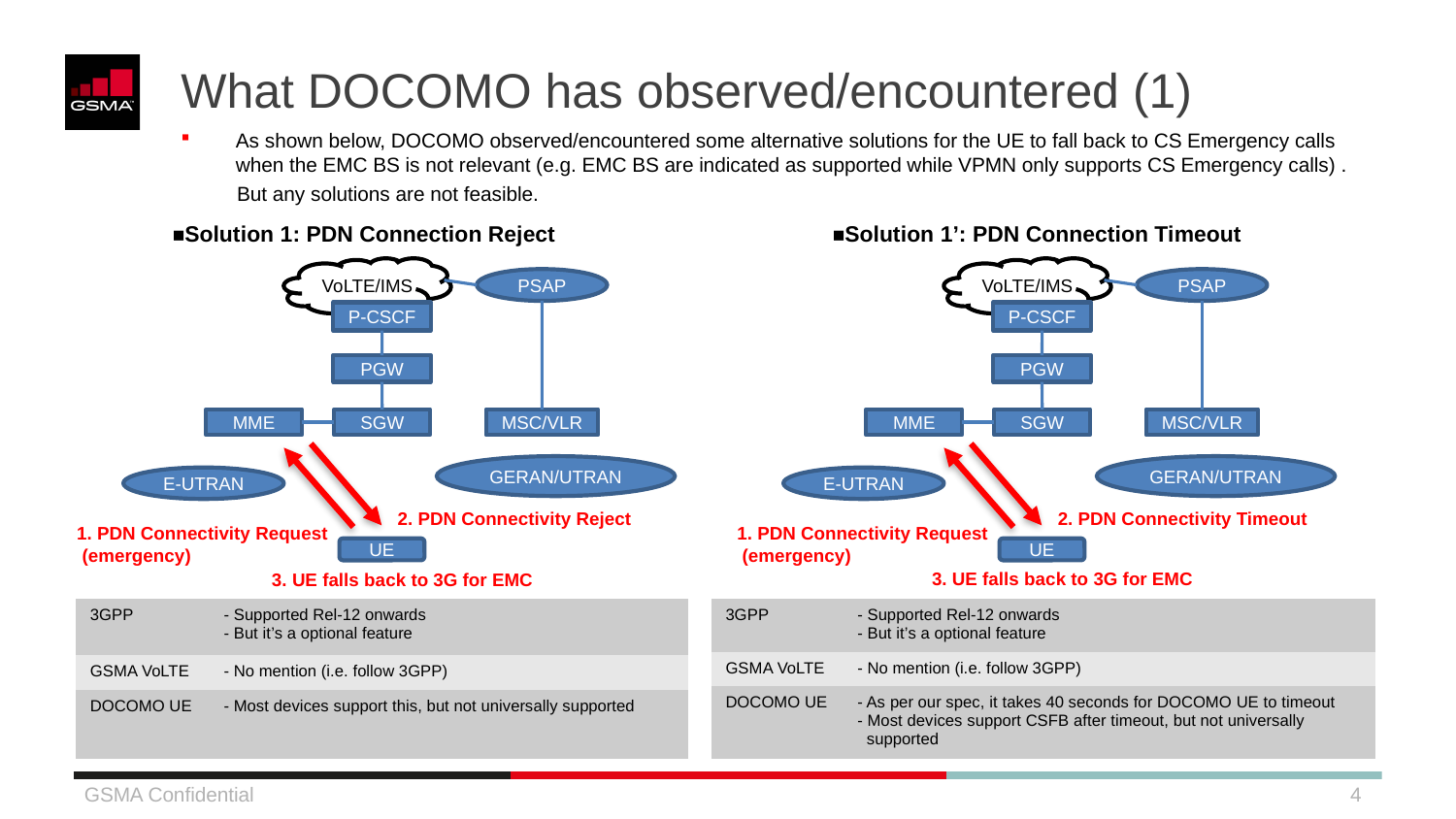

# What DOCOMO has observed/encountered (1)

As shown below, DOCOMO observed/encountered some alternative solutions for the UE to fall back to CS Emergency calls when the EMC BS is not relevant (e.g. EMC BS are indicated as supported while VPMN only supports CS Emergency calls) .
          But any solutions are not feasible.
■Solution 1: PDN Connection Reject
■Solution 1’: PDN Connection Timeout

VoLTE/IMS
VoLTE/IMS
PSAP
PSAP
P-CSCF
P-CSCF
PGW
PGW
MME
SGW
MSC/VLR
MME
SGW
MSC/VLR
GERAN/UTRAN
GERAN/UTRAN
E-UTRAN
E-UTRAN
2. PDN Connectivity Reject
2. PDN Connectivity Timeout
1. PDN Connectivity Request
 (emergency)
1. PDN Connectivity Request
 (emergency)
UE
UE
3. UE falls back to 3G for EMC
3. UE falls back to 3G for EMC
| 3GPP | - Supported Rel-12 onwards - But it’s a optional feature |
| --- | --- |
| GSMA VoLTE | - No mention (i.e. follow 3GPP) |
| DOCOMO UE | - As per our spec, it takes 40 seconds for DOCOMO UE to timeout - Most devices support CSFB after timeout, but not universally supported |
| 3GPP | - Supported Rel-12 onwards - But it’s a optional feature |
| --- | --- |
| GSMA VoLTE | - No mention (i.e. follow 3GPP) |
| DOCOMO UE | - Most devices support this, but not universally supported |
GSMA Confidential
4